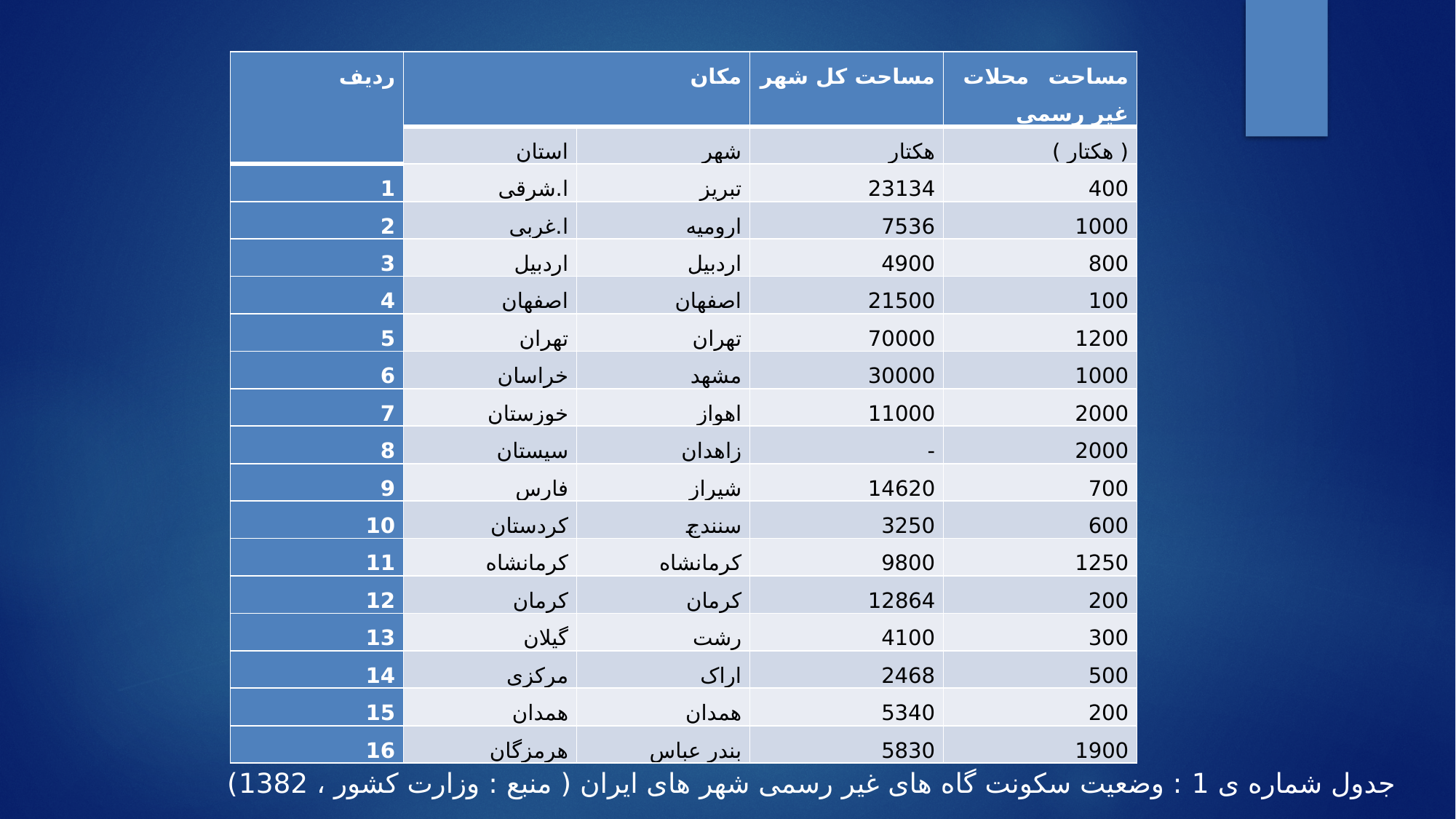

| ردیف | مکان |  | مساحت کل شهر | مساحت محلات غیر رسمی |
| --- | --- | --- | --- | --- |
|  | استان | شهر | هکتار | ( هکتار ) |
| 1 | ا.شرقی | تبریز | 23134 | 400 |
| 2 | ا.غربی | ارومیه | 7536 | 1000 |
| 3 | اردبیل | اردبیل | 4900 | 800 |
| 4 | اصفهان | اصفهان | 21500 | 100 |
| 5 | تهران | تهران | 70000 | 1200 |
| 6 | خراسان | مشهد | 30000 | 1000 |
| 7 | خوزستان | اهواز | 11000 | 2000 |
| 8 | سیستان | زاهدان | - | 2000 |
| 9 | فارس | شیراز | 14620 | 700 |
| 10 | کردستان | سنندج | 3250 | 600 |
| 11 | کرمانشاه | کرمانشاه | 9800 | 1250 |
| 12 | کرمان | کرمان | 12864 | 200 |
| 13 | گیلان | رشت | 4100 | 300 |
| 14 | مرکزی | اراک | 2468 | 500 |
| 15 | همدان | همدان | 5340 | 200 |
| 16 | هرمزگان | بندر عباس | 5830 | 1900 |
جدول شماره ی 1 : وضعیت سکونت گاه های غیر رسمی شهر های ایران ( منبع : وزارت کشور ، 1382)